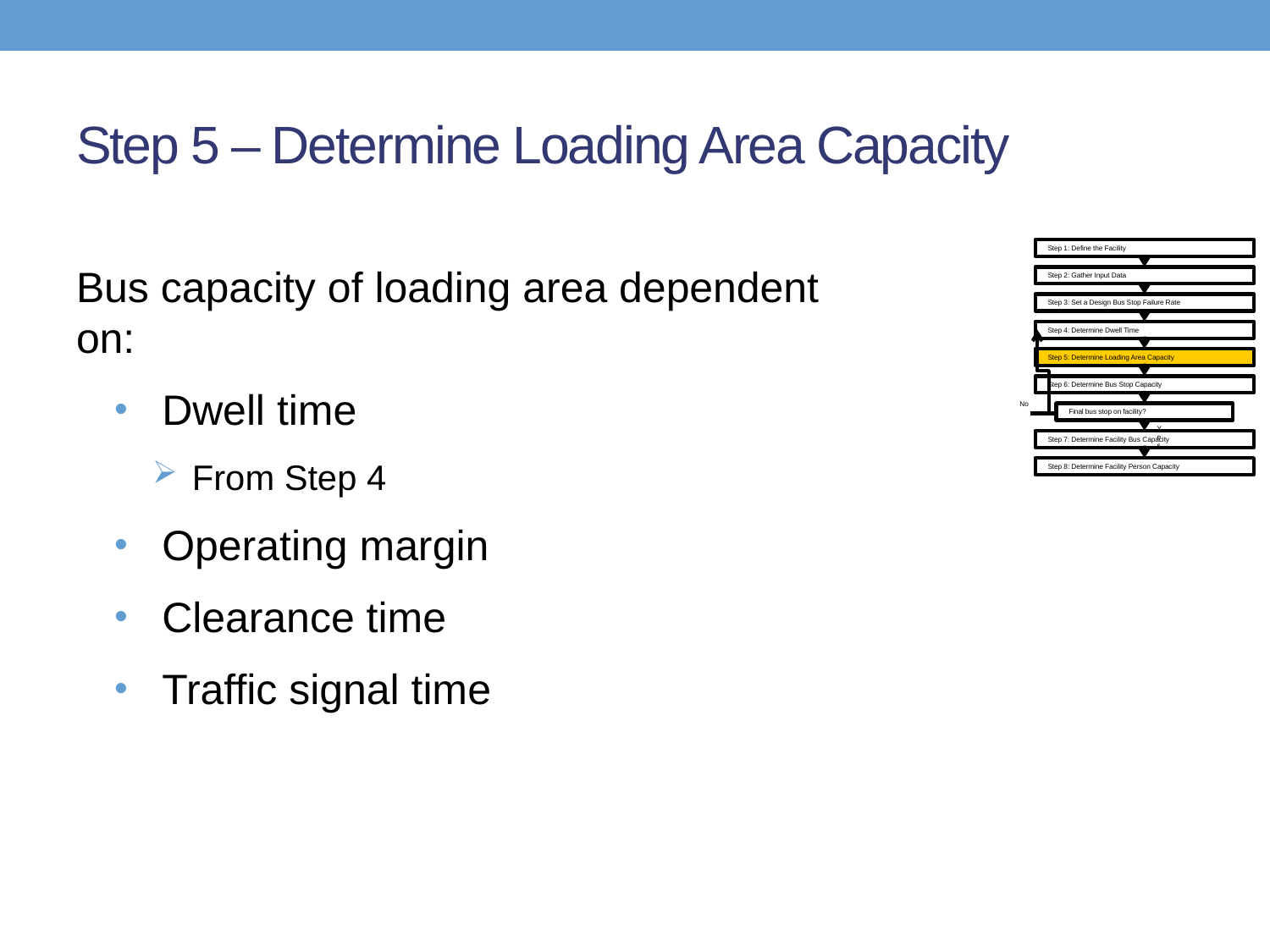

# Step 5 – Determine Loading Area Capacity
Step 1: Define the Facility
Step 2: Gather Input Data
Step 3: Set a Design Bus Stop Failure Rate
Step 4: Determine Dwell Time
Step 5: Determine Loading Area Capacity
Step 6: Determine Bus Stop Capacity
No
Final bus stop on facility?
Yes
Step 7: Determine Facility Bus Capacity
Step 8: Determine Facility Person Capacity
Bus capacity of loading area dependent
on:
Dwell time
From Step 4
Operating margin
Clearance time
Traffic signal time